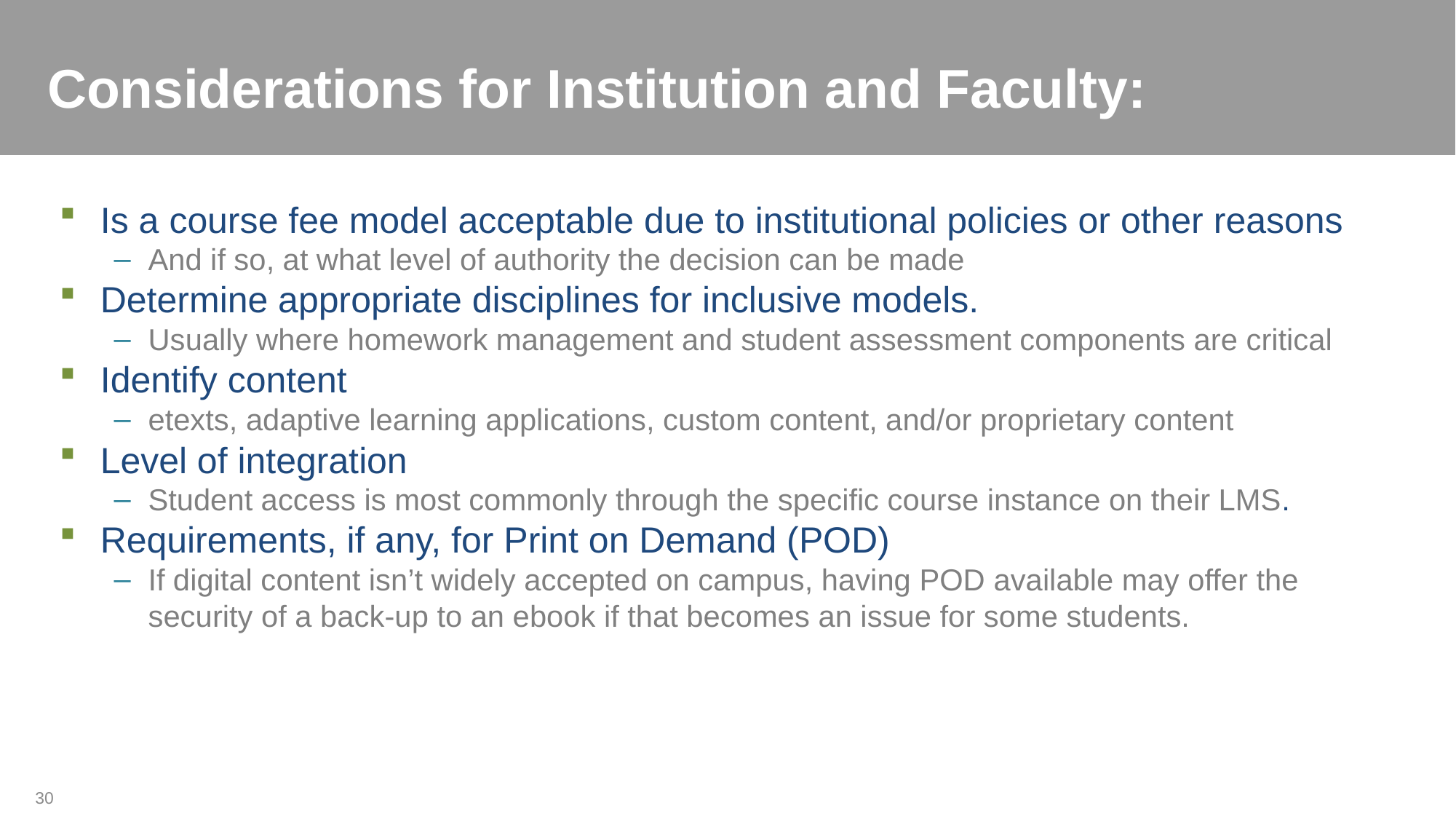

# Considerations for Institution and Faculty:
Is a course fee model acceptable due to institutional policies or other reasons
And if so, at what level of authority the decision can be made
Determine appropriate disciplines for inclusive models.
Usually where homework management and student assessment components are critical
Identify content
etexts, adaptive learning applications, custom content, and/or proprietary content
Level of integration
Student access is most commonly through the specific course instance on their LMS.
Requirements, if any, for Print on Demand (POD)
If digital content isn’t widely accepted on campus, having POD available may offer the security of a back-up to an ebook if that becomes an issue for some students.
30